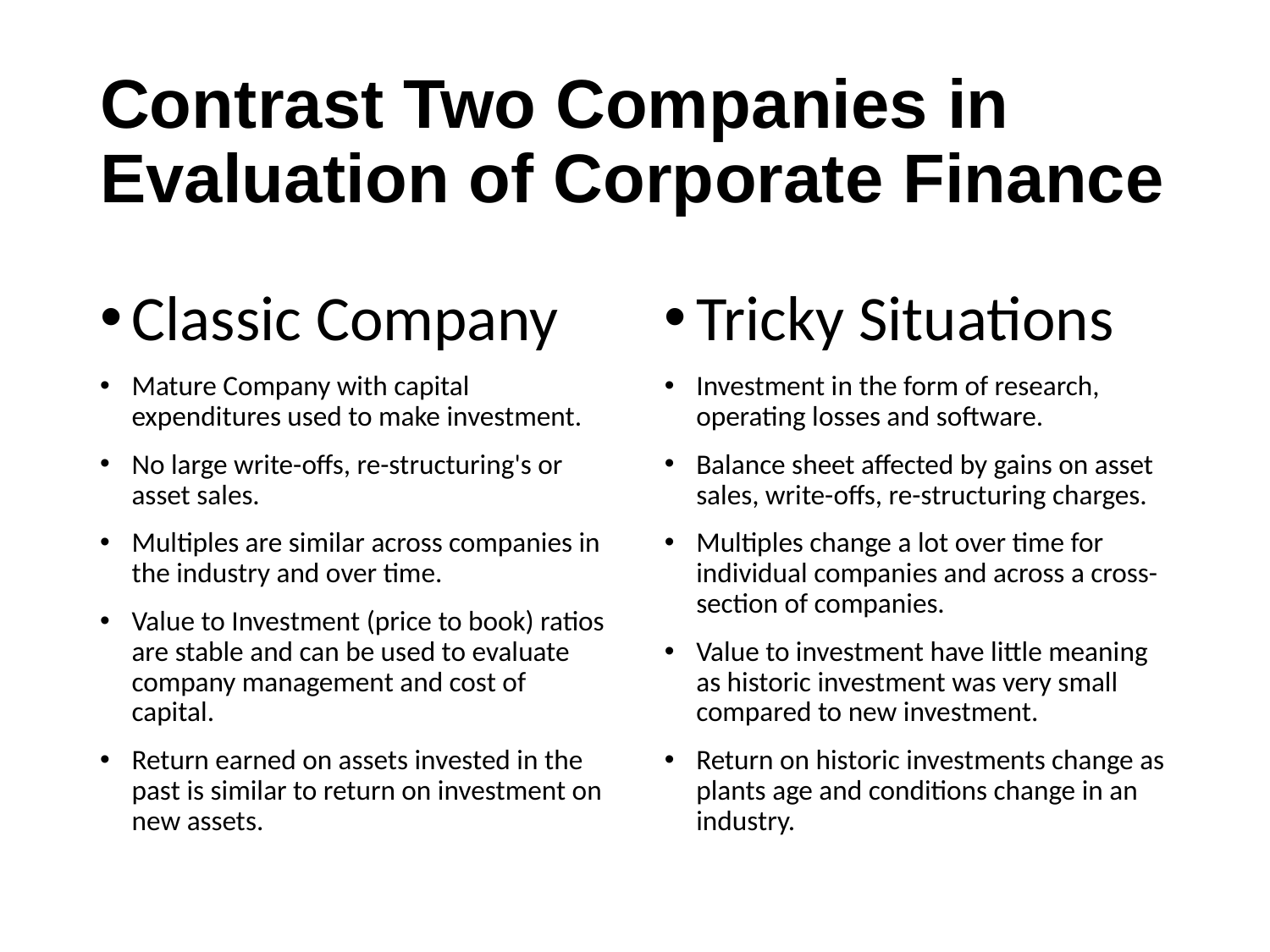

# Contrast Two Companies in Evaluation of Corporate Finance
Classic Company
Mature Company with capital expenditures used to make investment.
No large write-offs, re-structuring's or asset sales.
Multiples are similar across companies in the industry and over time.
Value to Investment (price to book) ratios are stable and can be used to evaluate company management and cost of capital.
Return earned on assets invested in the past is similar to return on investment on new assets.
Tricky Situations
Investment in the form of research, operating losses and software.
Balance sheet affected by gains on asset sales, write-offs, re-structuring charges.
Multiples change a lot over time for individual companies and across a cross-section of companies.
Value to investment have little meaning as historic investment was very small compared to new investment.
Return on historic investments change as plants age and conditions change in an industry.